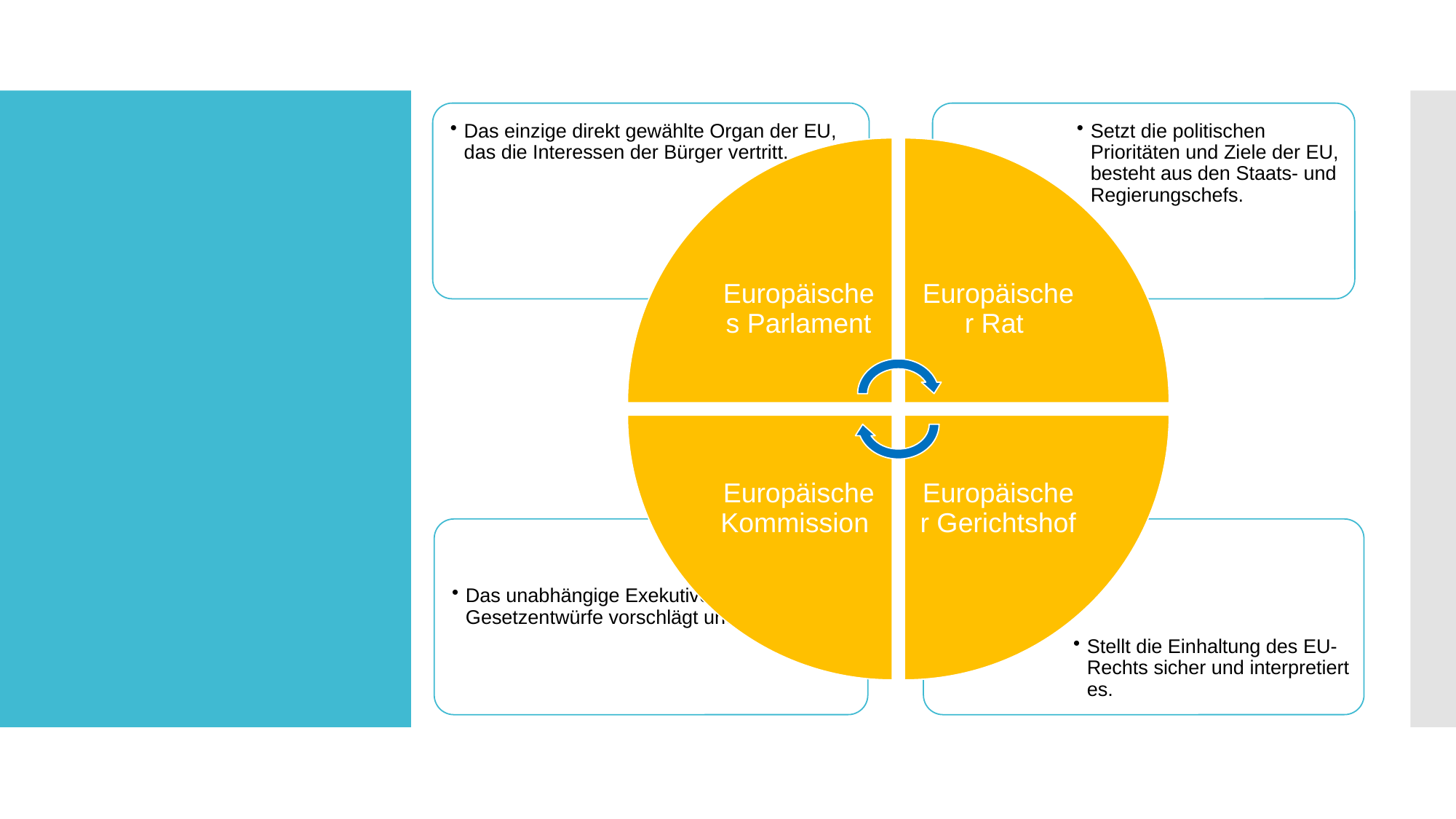

Stellt die Einhaltung des EU-Rechts sicher und interpretiert es.
Das unabhängige Exekutivorgan, das Gesetzentwürfe vorschlägt und umsetzt.
Setzt die politischen Prioritäten und Ziele der EU, besteht aus den Staats- und Regierungschefs.
Das einzige direkt gewählte Organ der EU, das die Interessen der Bürger vertritt.
Europäisches Parlament
Europäischer Rat
Europäischer Gerichtshof
Europäische Kommission
#